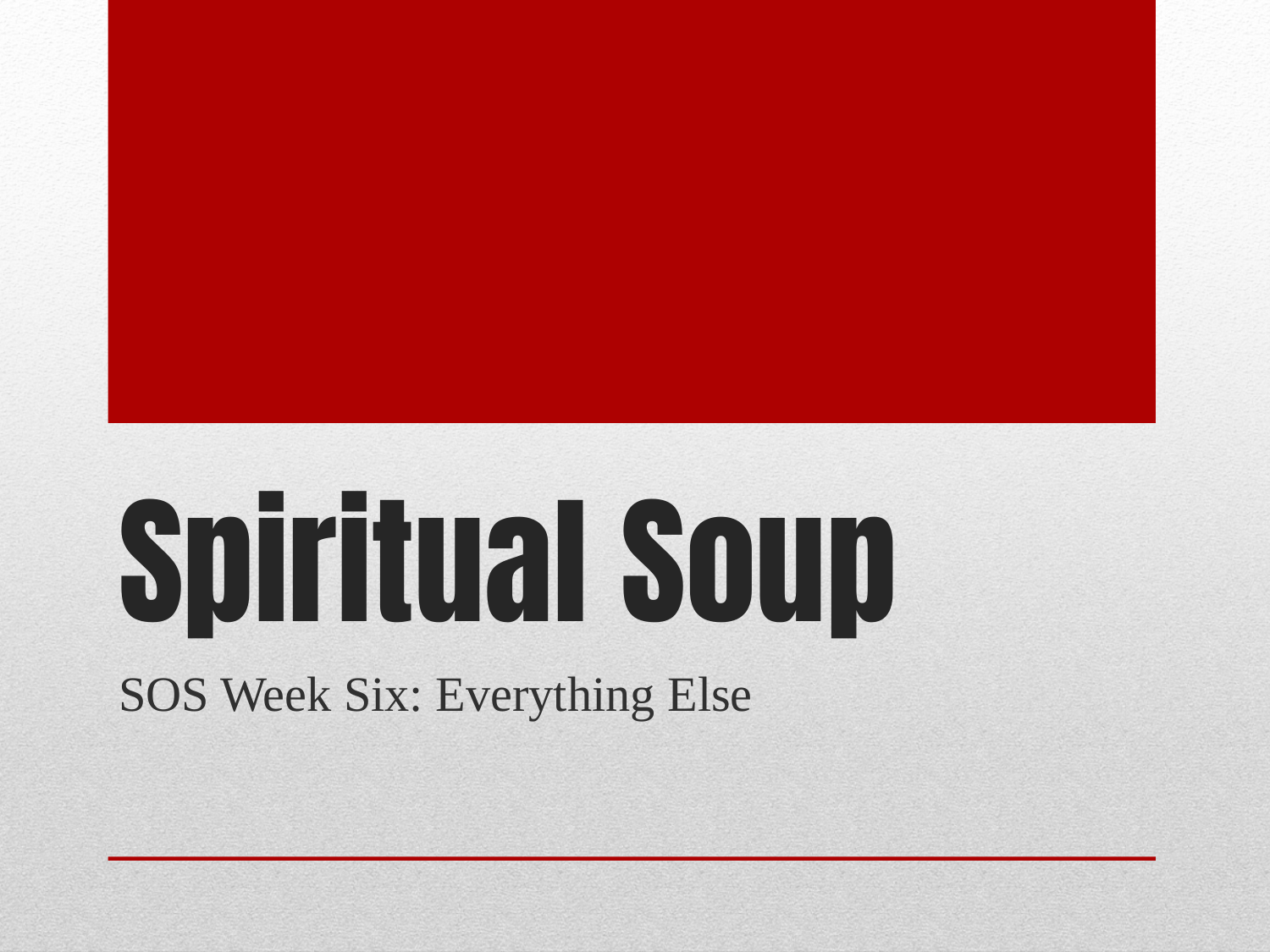

# Spiritual Soup
SOS Week Six: Everything Else